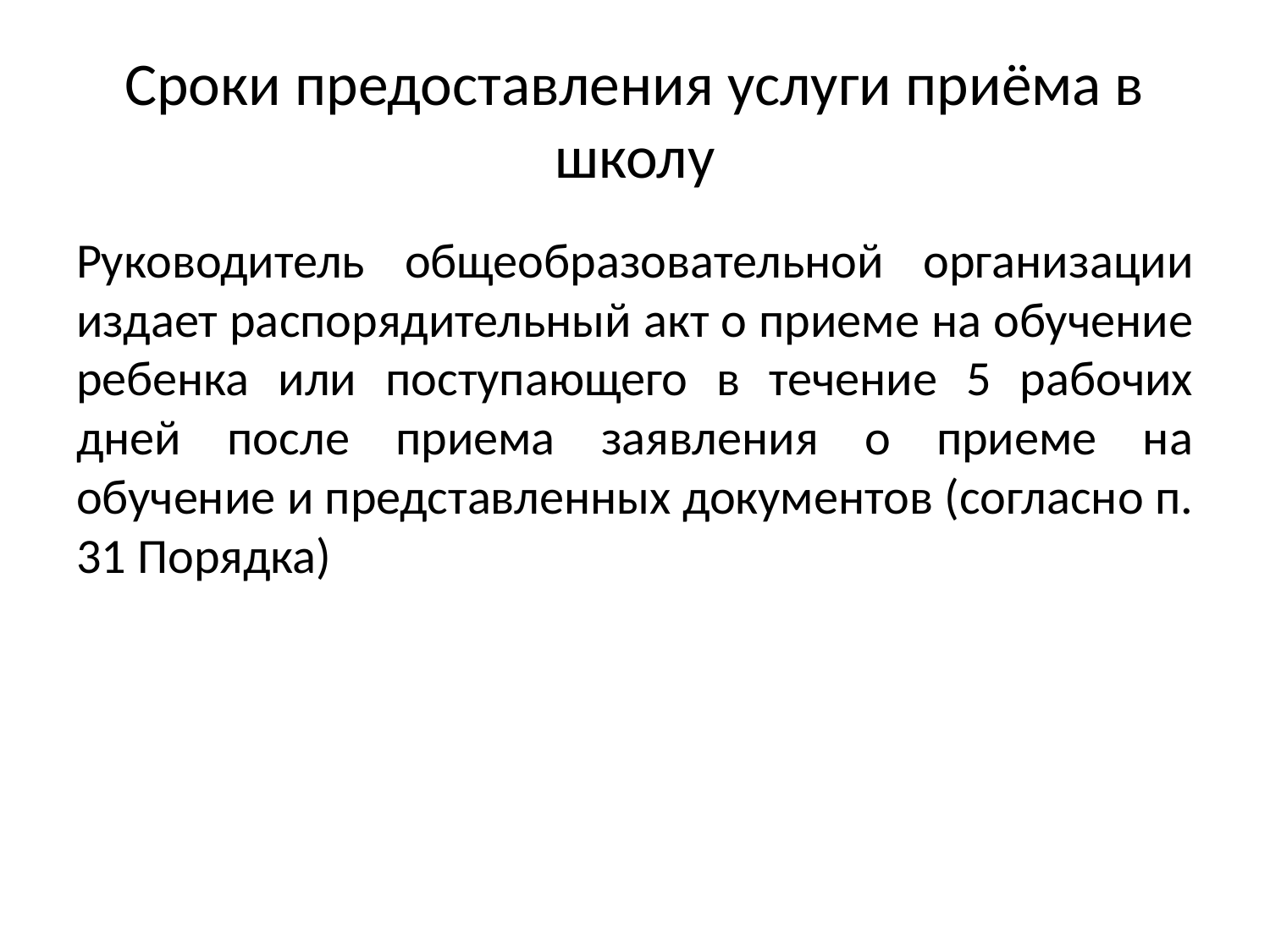

# Сроки предоставления услуги приёма в школу
Руководитель общеобразовательной организации издает распорядительный акт о приеме на обучение ребенка или поступающего в течение 5 рабочих дней после приема заявления о приеме на обучение и представленных документов (согласно п. 31 Порядка)